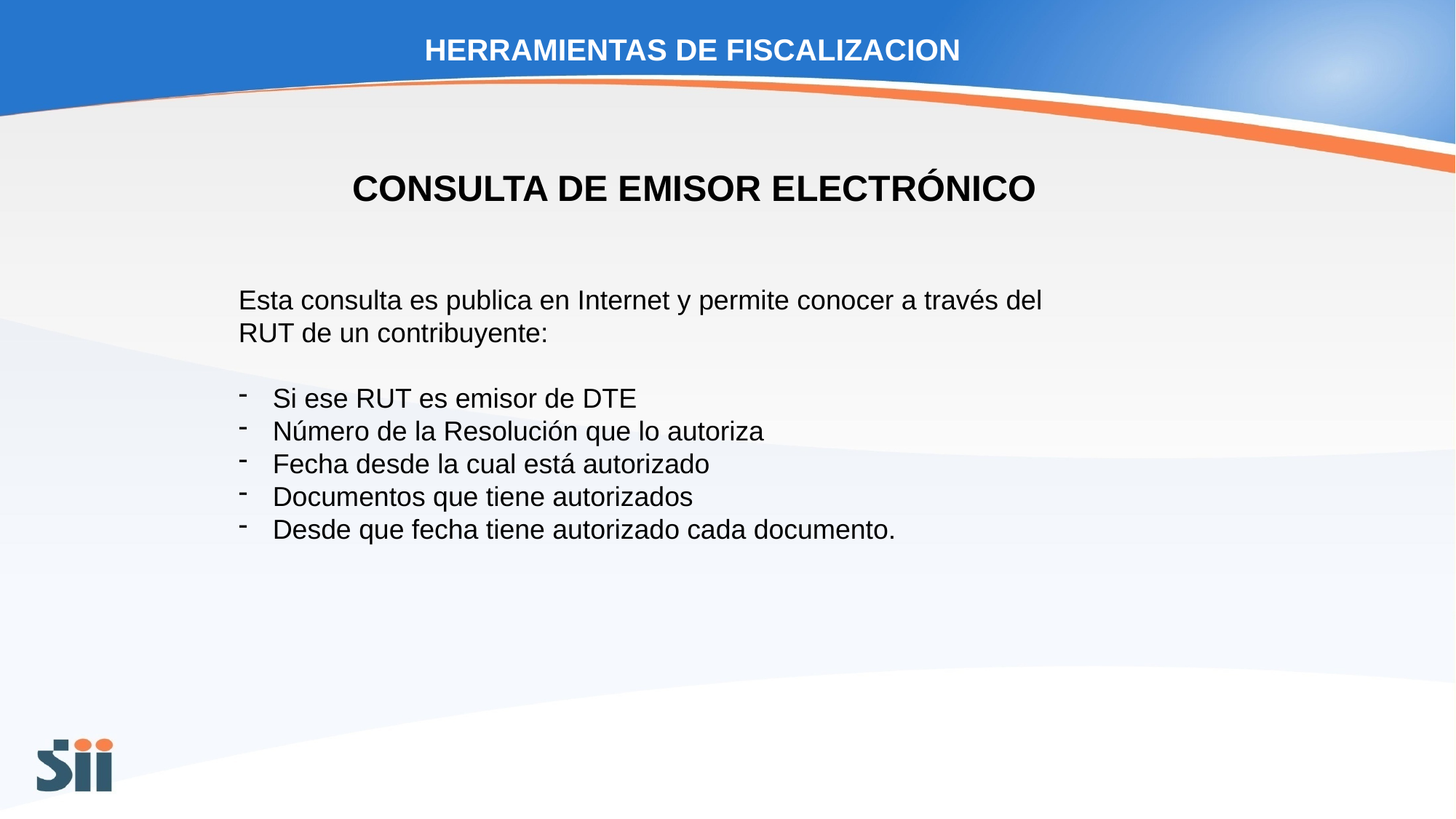

HERRAMIENTAS DE FISCALIZACION
CONSULTA DE EMISOR ELECTRÓNICO
Esta consulta es publica en Internet y permite conocer a través del RUT de un contribuyente:

Si ese RUT es emisor de DTE
Número de la Resolución que lo autoriza
Fecha desde la cual está autorizado
Documentos que tiene autorizados
Desde que fecha tiene autorizado cada documento.